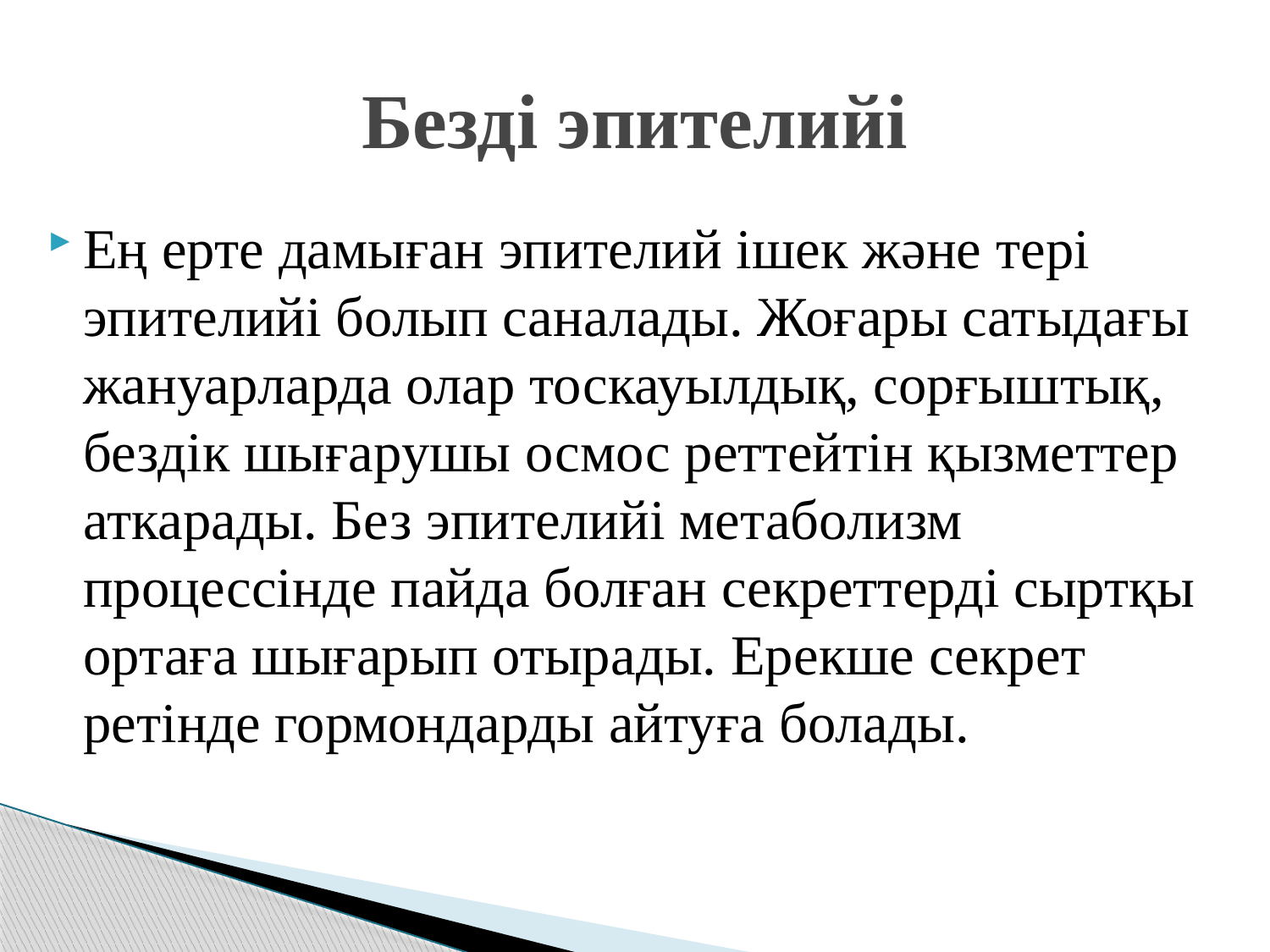

# Безді эпителийі
Ең ерте дамыған эпителий ішек және тері эпителийі болып саналады. Жоғары сатыдағы жануарларда олар тоскауылдық, сорғыштық, бездік шығарушы осмос реттейтін қызметтер аткарады. Без эпителийі метаболизм процессінде пайда болған секреттерді сыртқы ортаға шығарып отырады. Ерекше секрет ретінде гормондарды айтуға болады.